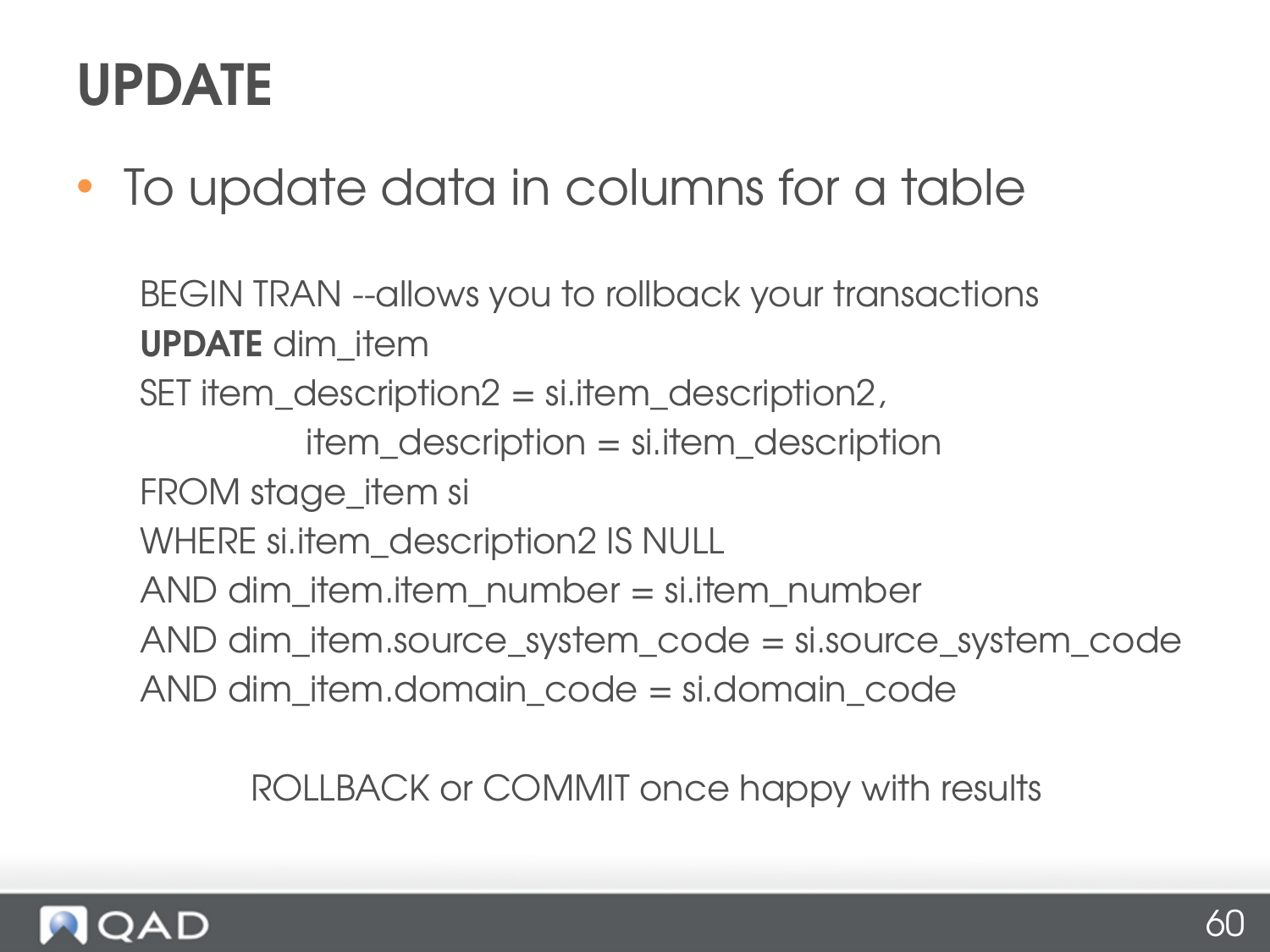

# UPDATE
To update data in columns for a table

BEGIN TRAN --allows you to rollback your transactions
UPDATE dim_item
SET item_description2 = si.item_description2,
		item_description = si.item_description
FROM stage_item si
WHERE si.item_description2 IS NULL
AND dim_item.item_number = si.item_number
AND dim_item.source_system_code = si.source_system_code
AND dim_item.domain_code = si.domain_code

		ROLLBACK or COMMIT once happy with results
60